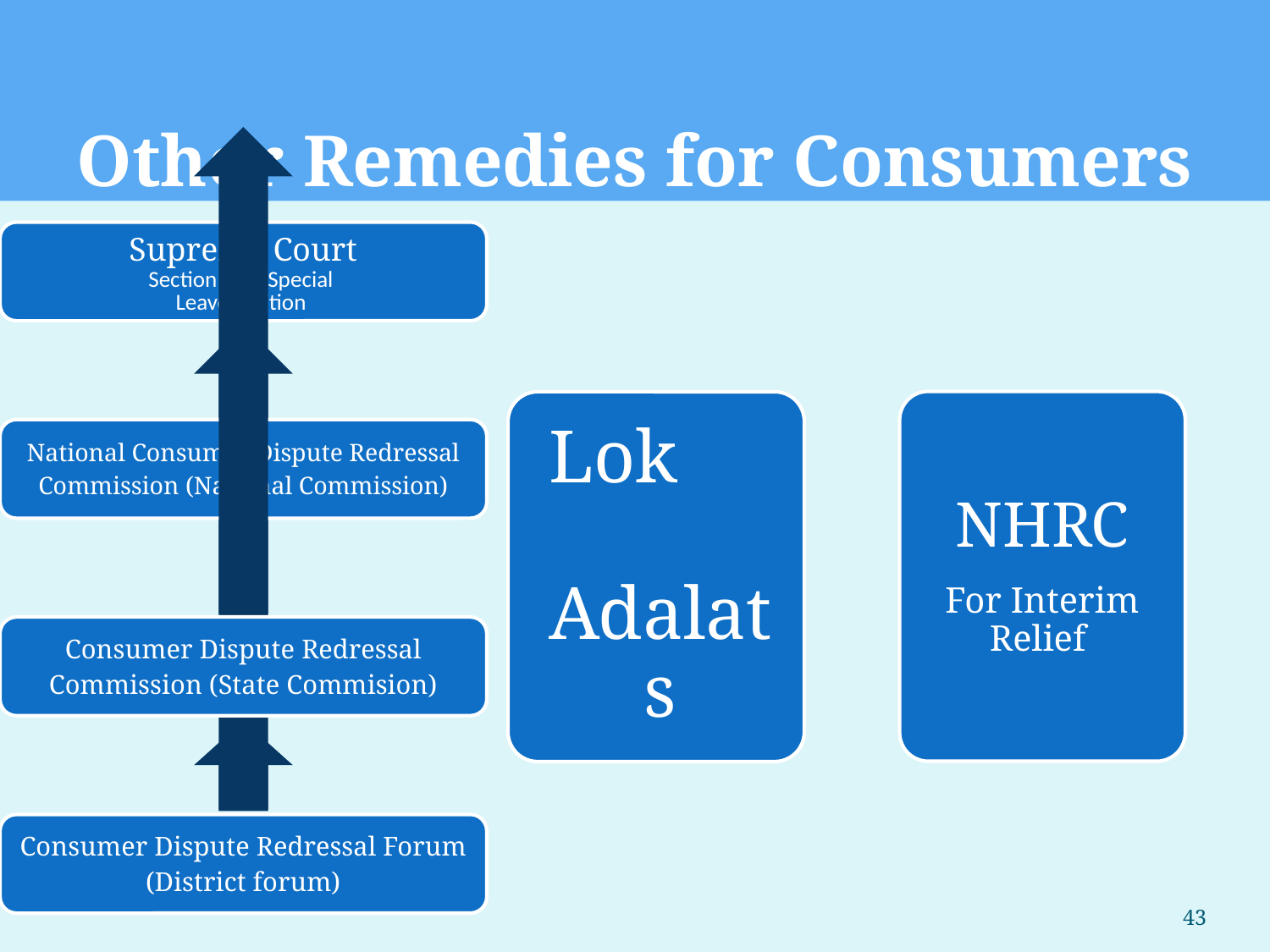

Other Remedies for Consumers
Supreme Court
Section 136, Special
Leave Petition
National Consumer Dispute Redressal Commission (National Commission)
Consumer Dispute Redressal Forum (District forum)
Consumer Dispute Redressal Commission (State Commision)
Lok        Adalats

NHRC
For Interim Relief
43